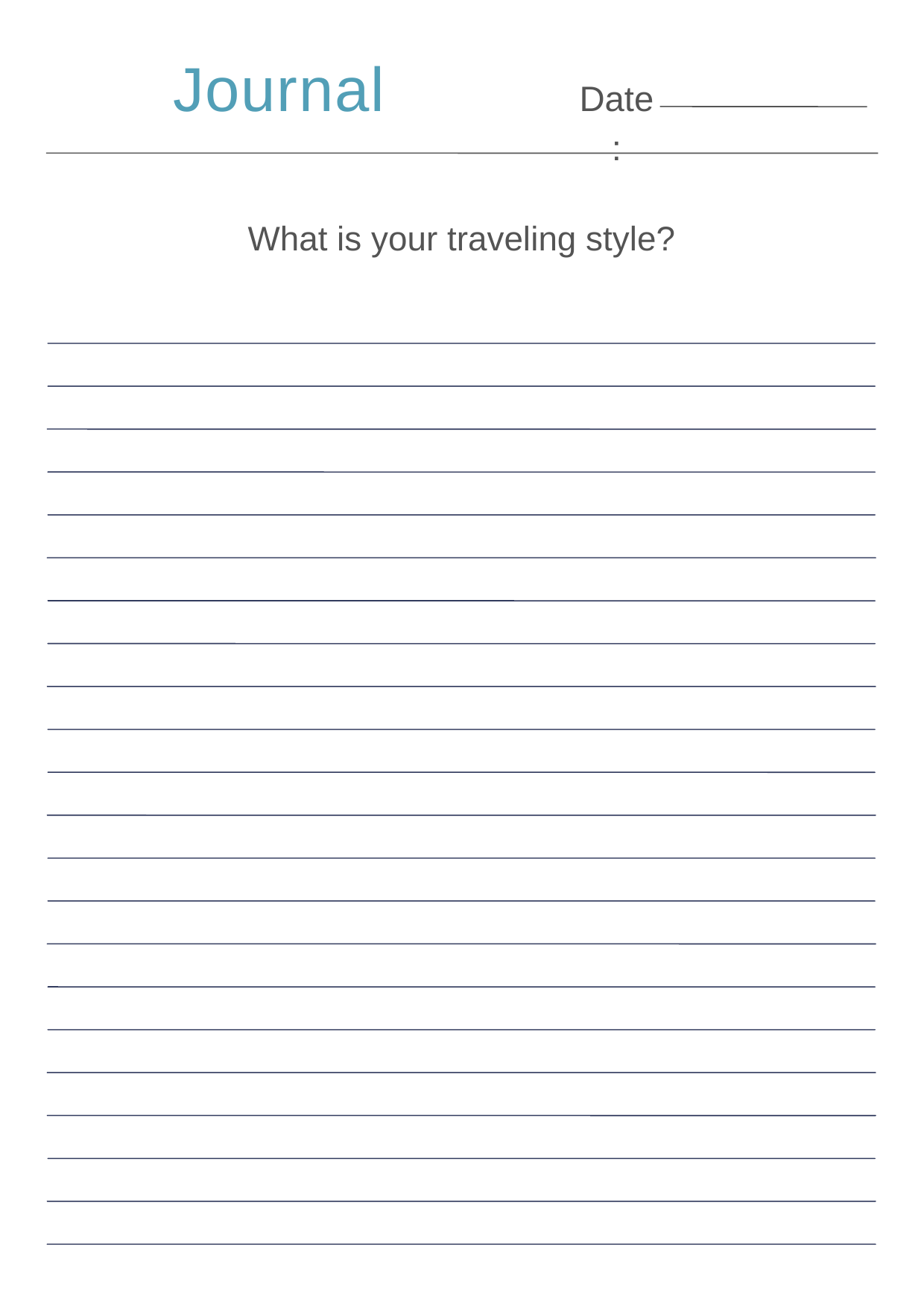

Journal
Date:

What is your traveling style?